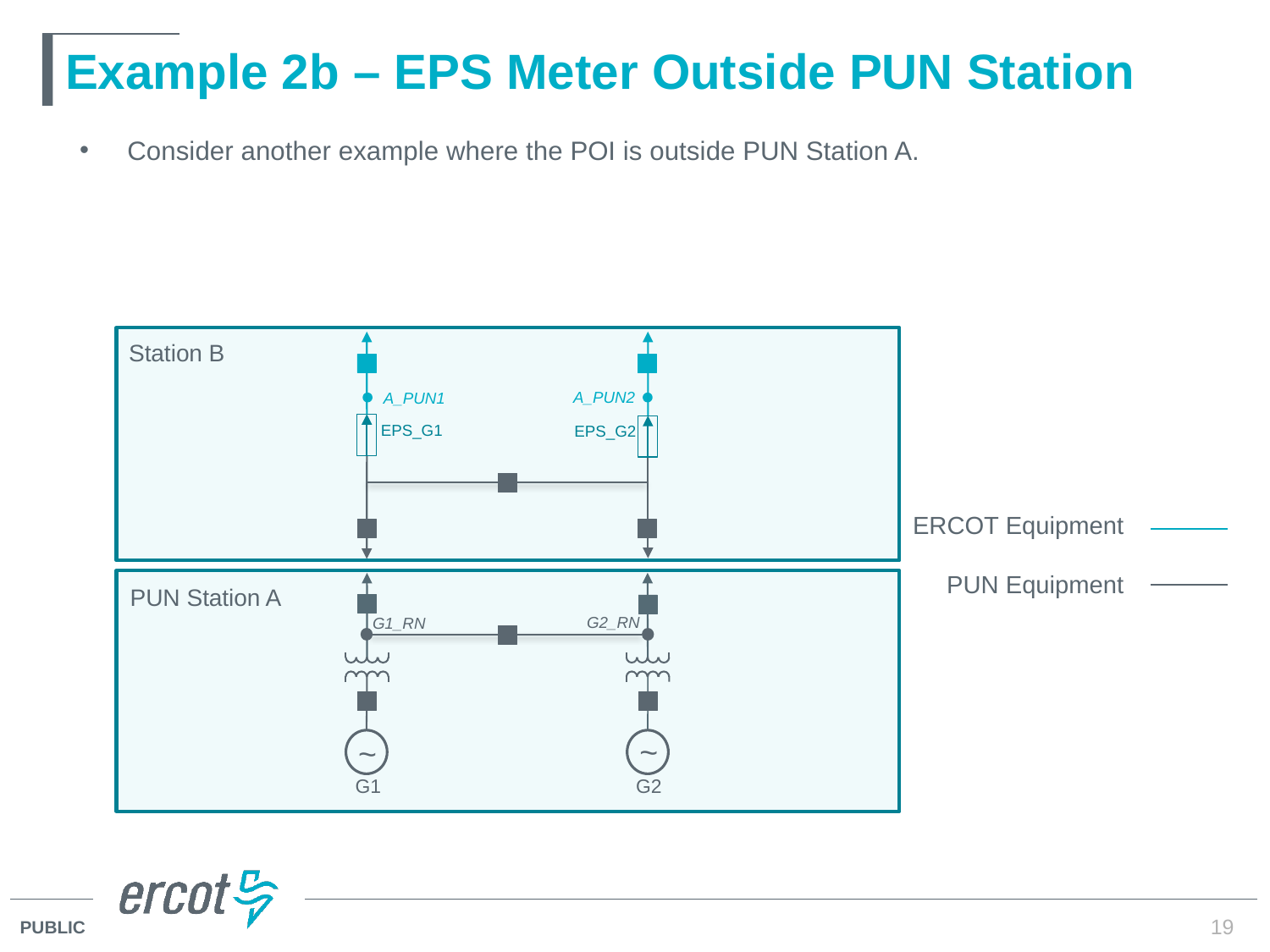

# Example 2b – EPS Meter Outside PUN Station
Consider another example where the POI is outside PUN Station A.

Station B

A_PUN2
A_PUN1

EPS_G1
EPS_G2

ERCOT Equipment

PUN Equipment

PUN Station A

G2_RN
G1_RN

~
~

G2
G1
19